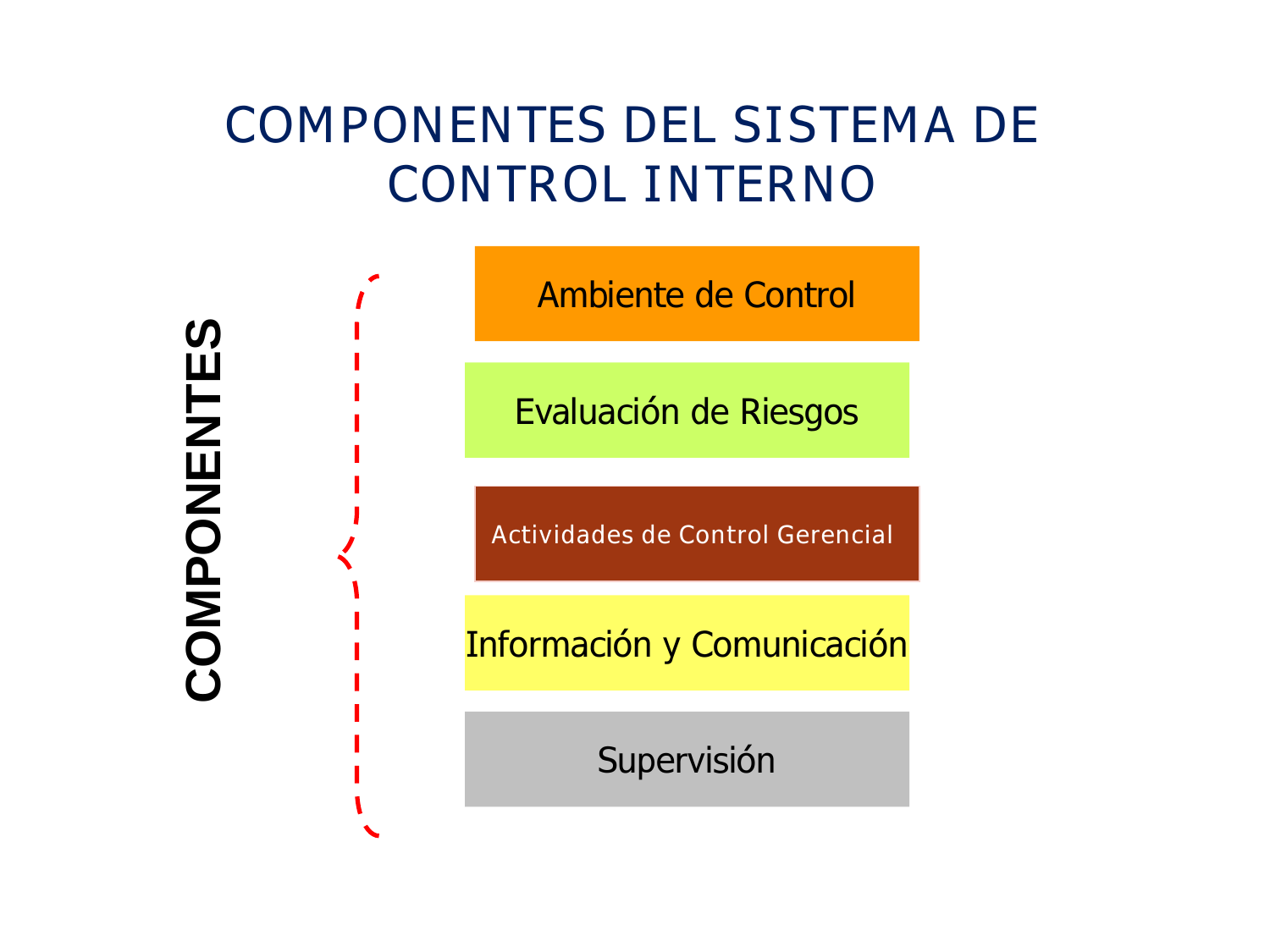

COMPONENTES DEL SISTEMA DE CONTROL INTERNO
Ambiente de Control

Evaluación de Riesgos
COMPONENTES
Actividades de Control Gerencial
Información y Comunicación
Supervisión